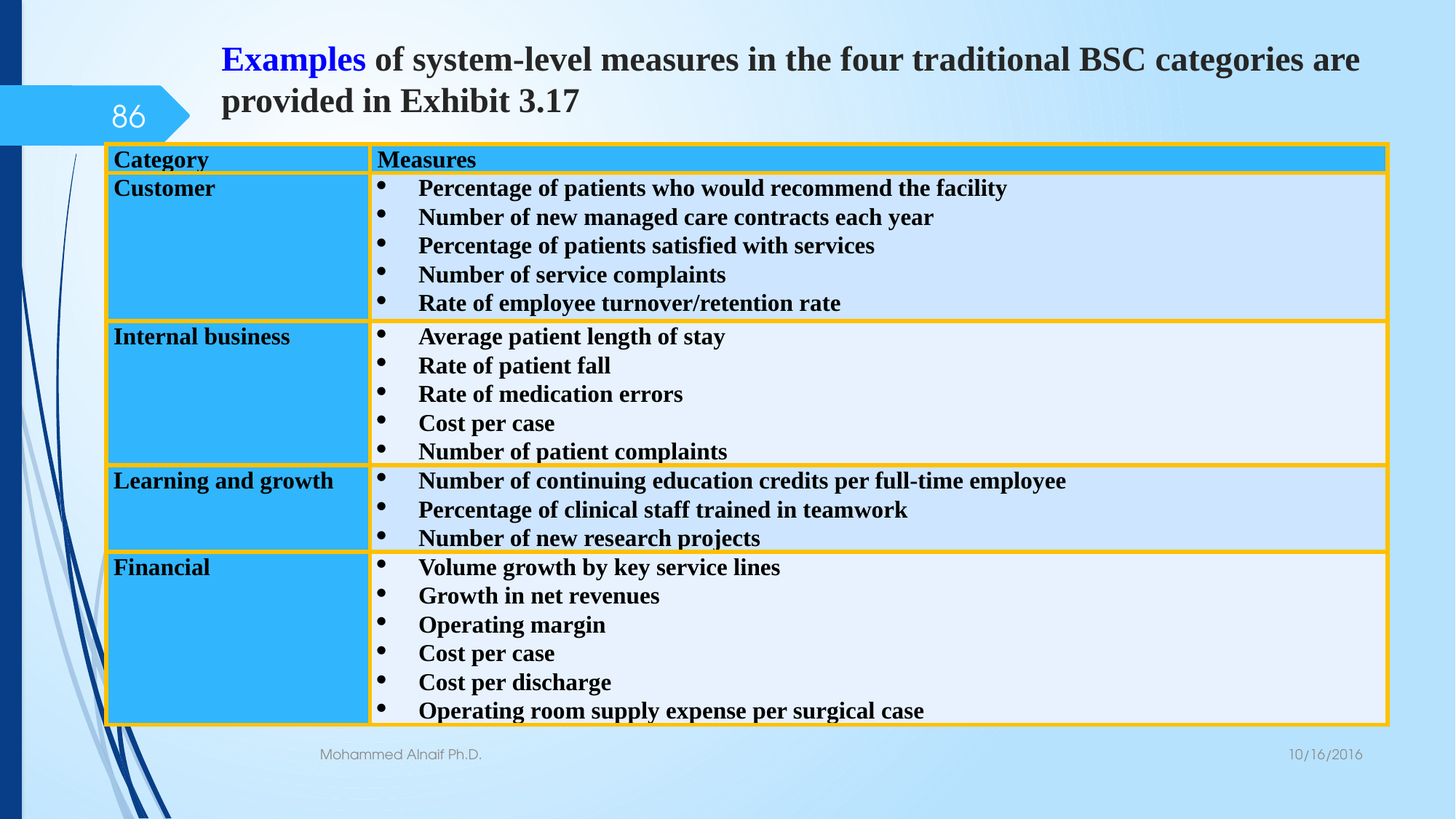

# Examples of system-level measures in the four traditional BSC categories are provided in Exhibit 3.17
86
| Category | Measures |
| --- | --- |
| Customer | Percentage of patients who would recommend the facility Number of new managed care contracts each year Percentage of patients satisfied with services Number of service complaints Rate of employee turnover/retention rate |
| Internal business | Average patient length of stay Rate of patient fall Rate of medication errors Cost per case Number of patient complaints |
| Learning and growth | Number of continuing education credits per full-time employee Percentage of clinical staff trained in teamwork Number of new research projects |
| Financial | Volume growth by key service lines Growth in net revenues Operating margin Cost per case Cost per discharge Operating room supply expense per surgical case |
10/16/2016
Mohammed Alnaif Ph.D.